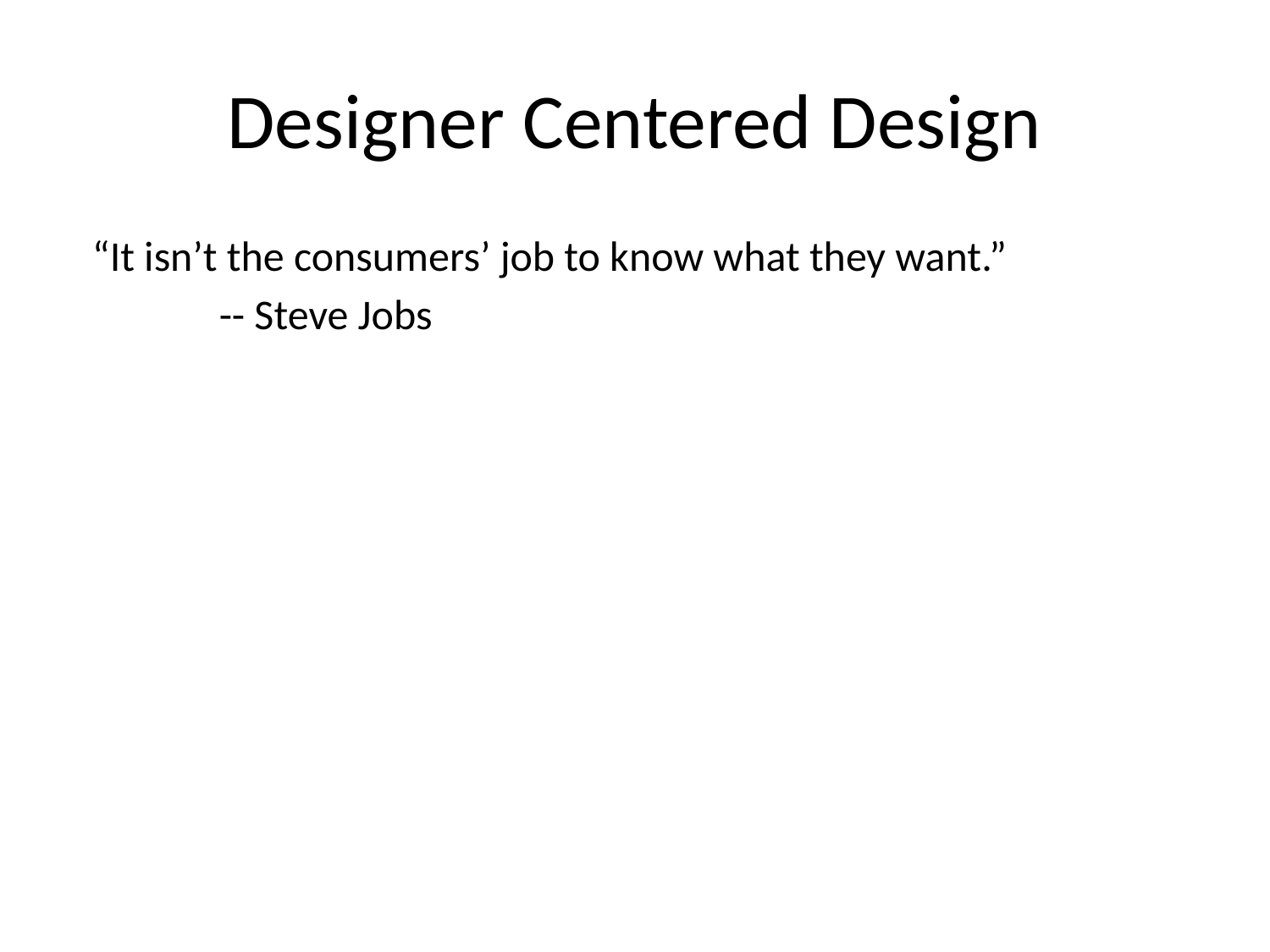

# Designer Centered Design
“It isn’t the consumers’ job to know what they want.”
 	-- Steve Jobs